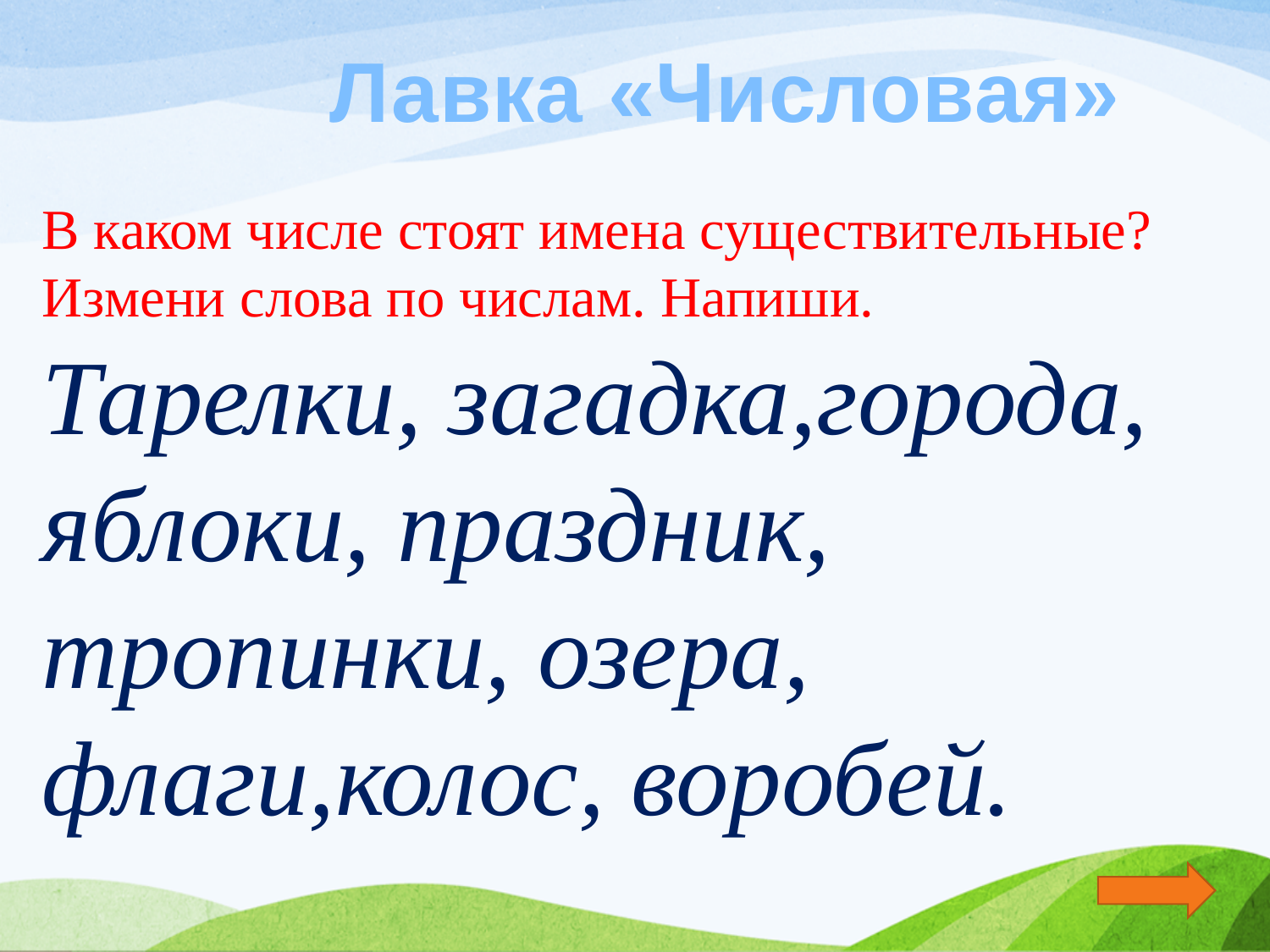

Лавка «Числовая»
В каком числе стоят имена существительные? Измени слова по числам. Напиши.
Тарелки, загадка,города, яблоки, праздник, тропинки, озера, флаги,колос, воробей.